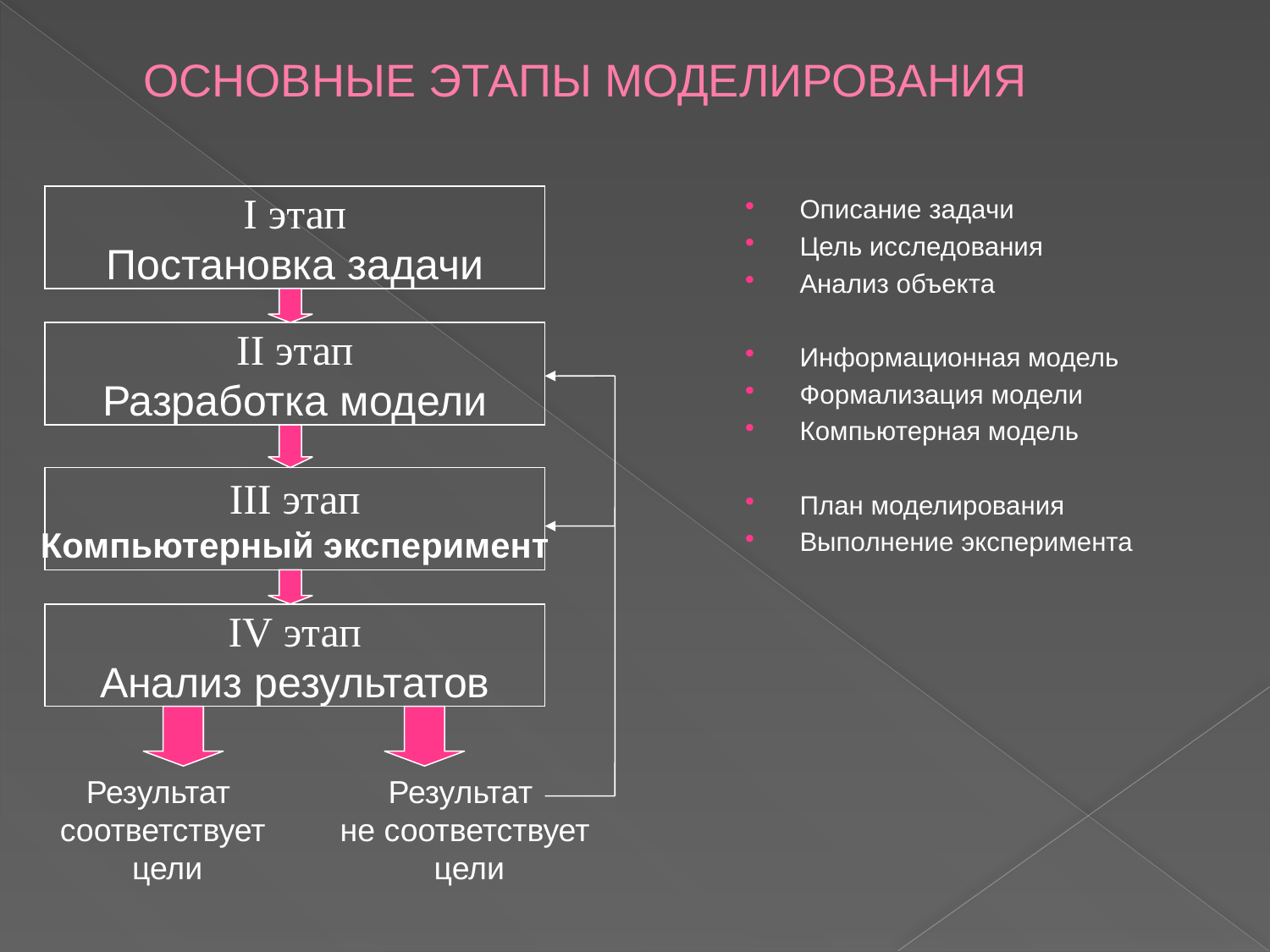

# ОСНОВНЫЕ ЭТАПЫ МОДЕЛИРОВАНИЯ
I этап
Постановка задачи
Описание задачи
Цель исследования
Анализ объекта

Информационная модель
Формализация модели
Компьютерная модель

План моделирования
Выполнение эксперимента

II этап
Разработка модели

III этап
Компьютерный эксперимент

IV этап
Анализ результатов

Результат
соответствует
 цели
Результат
не соответствует
 цели